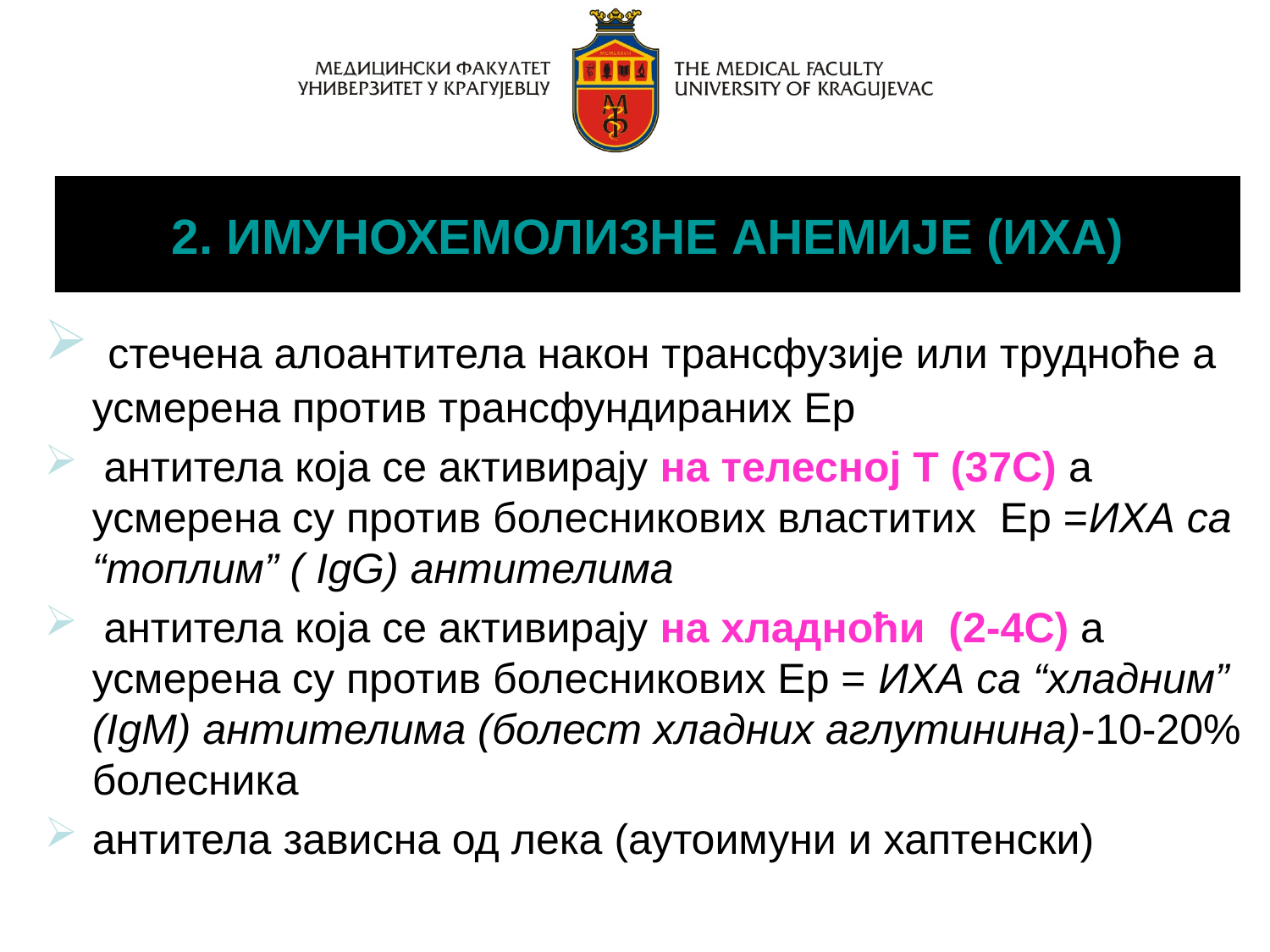

2. ИМУНОХЕМОЛИЗНЕ АНЕМИЈЕ (ИХА)
 стечена алоантитела након трансфузије или трудноће а усмерена против трансфундираних Ер
 антитела која се активирају на телесној Т (37С) а усмерена су против болесникових властитих  Ер =ИХА са “топлим” ( IgG) антителима
 антитела која се активирају на хладноћи  (2-4С) а усмерена су против болесникових Ер = ИХА са “хладним” (IgM) антителима (болест хладних аглутинина)-10-20% болесника
антитела зависна од лека (аутоимуни и хаптенски)